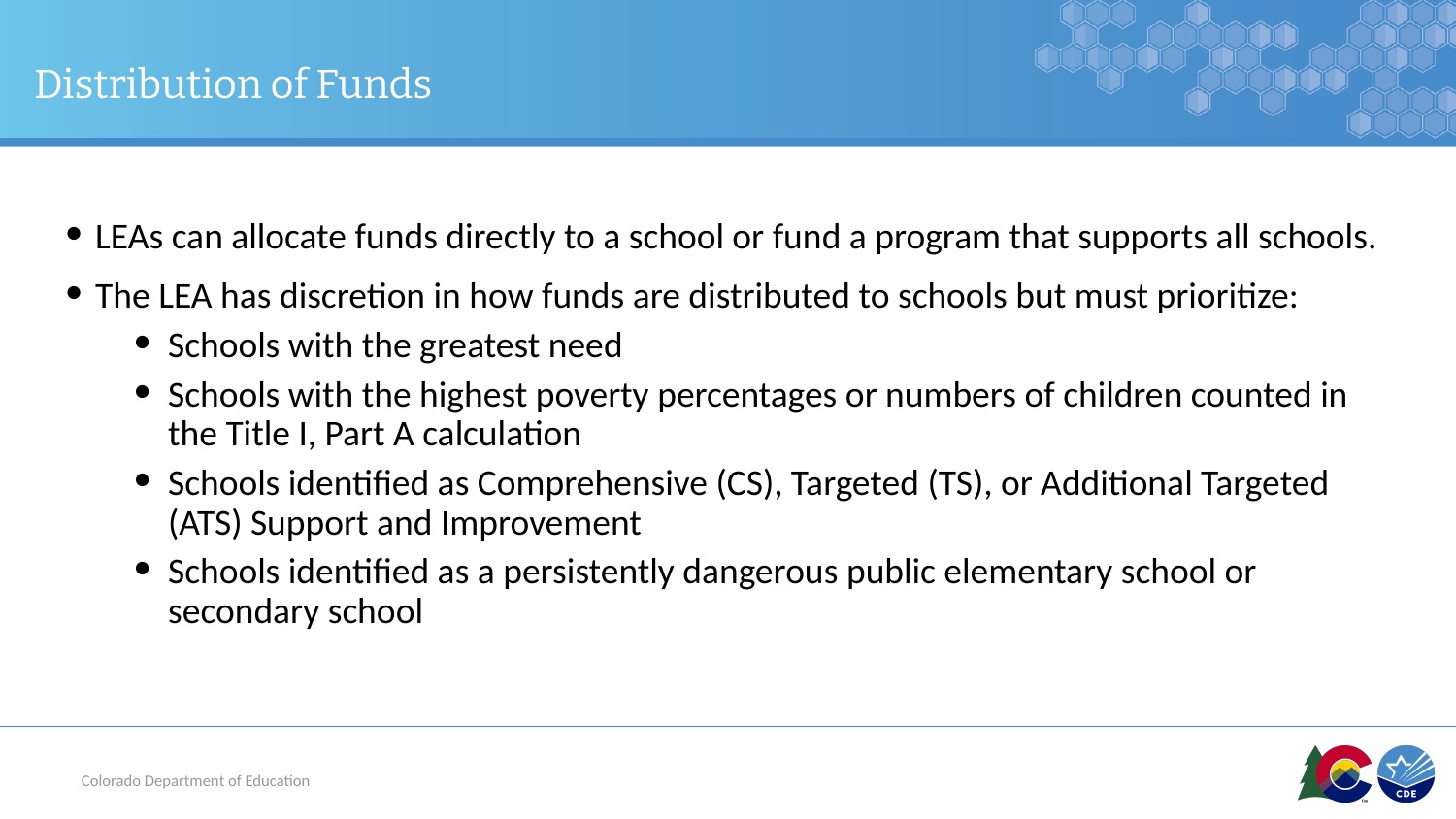

# Distribution of Funds
LEAs can allocate funds directly to a school or fund a program that supports all schools.
The LEA has discretion in how funds are distributed to schools but must prioritize:
Schools with the greatest need
Schools with the highest poverty percentages or numbers of children counted in the Title I, Part A calculation
Schools identified as Comprehensive (CS), Targeted (TS), or Additional Targeted (ATS) Support and Improvement
Schools identified as a persistently dangerous public elementary school or secondary school